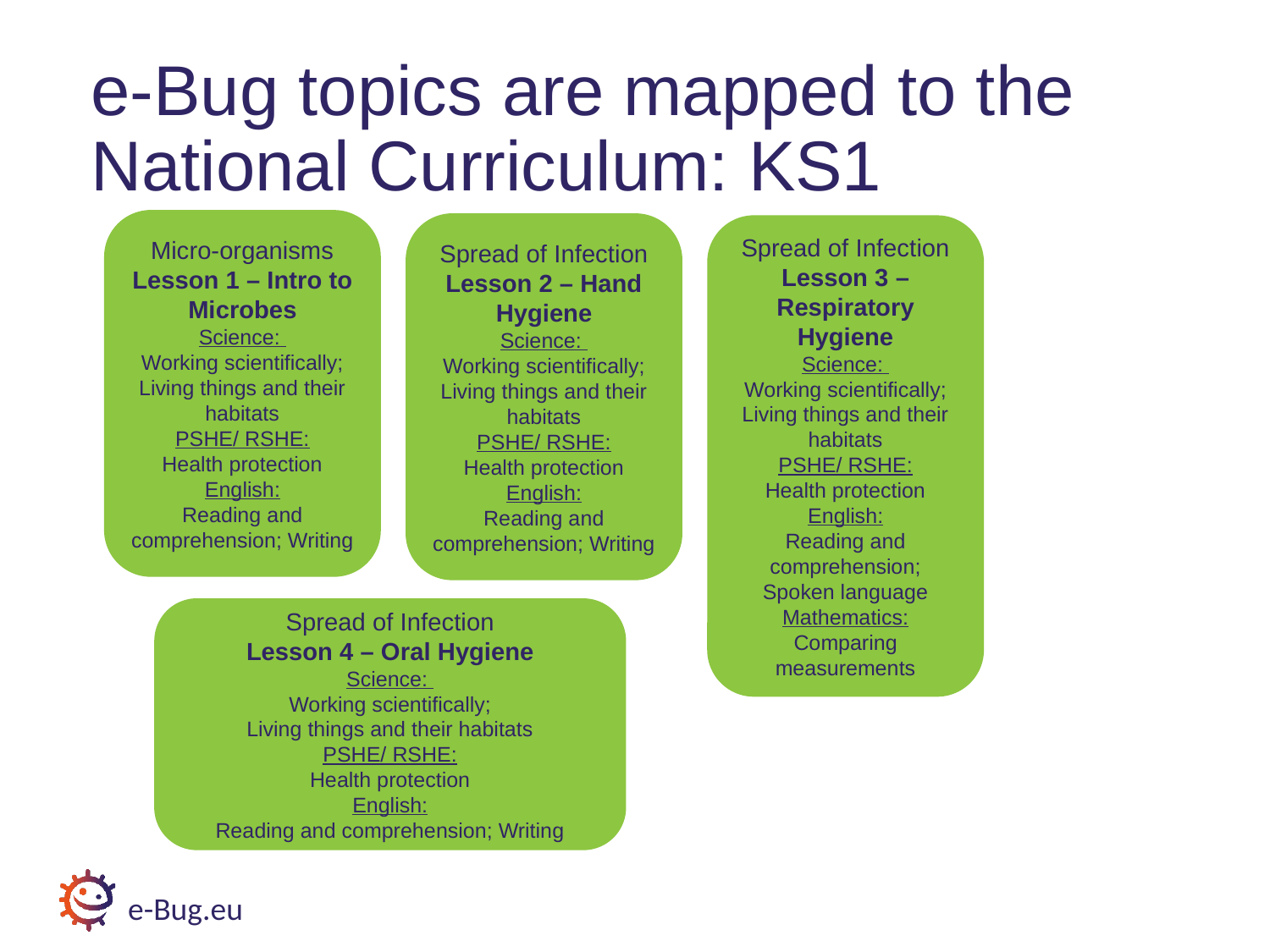

# e-Bug topics are mapped to the National Curriculum: KS1
Micro-organisms
Lesson 1 – Intro to Microbes
Science:
Working scientifically;
Living things and their habitats
PSHE/ RSHE:
Health protection
English:
Reading and comprehension; Writing
Spread of Infection
Lesson 2 – Hand Hygiene
Science:
Working scientifically;
Living things and their habitats
PSHE/ RSHE:
Health protection
English:
Reading and comprehension; Writing
Spread of Infection
Lesson 3 – Respiratory Hygiene
Science:
Working scientifically;
Living things and their habitats
PSHE/ RSHE:
Health protection
English:
Reading and comprehension; Spoken language
Mathematics:
Comparing measurements
Spread of Infection
Lesson 4 – Oral Hygiene
Science:
Working scientifically;
Living things and their habitats
PSHE/ RSHE:
Health protection
English:
Reading and comprehension; Writing
e-Bug.eu